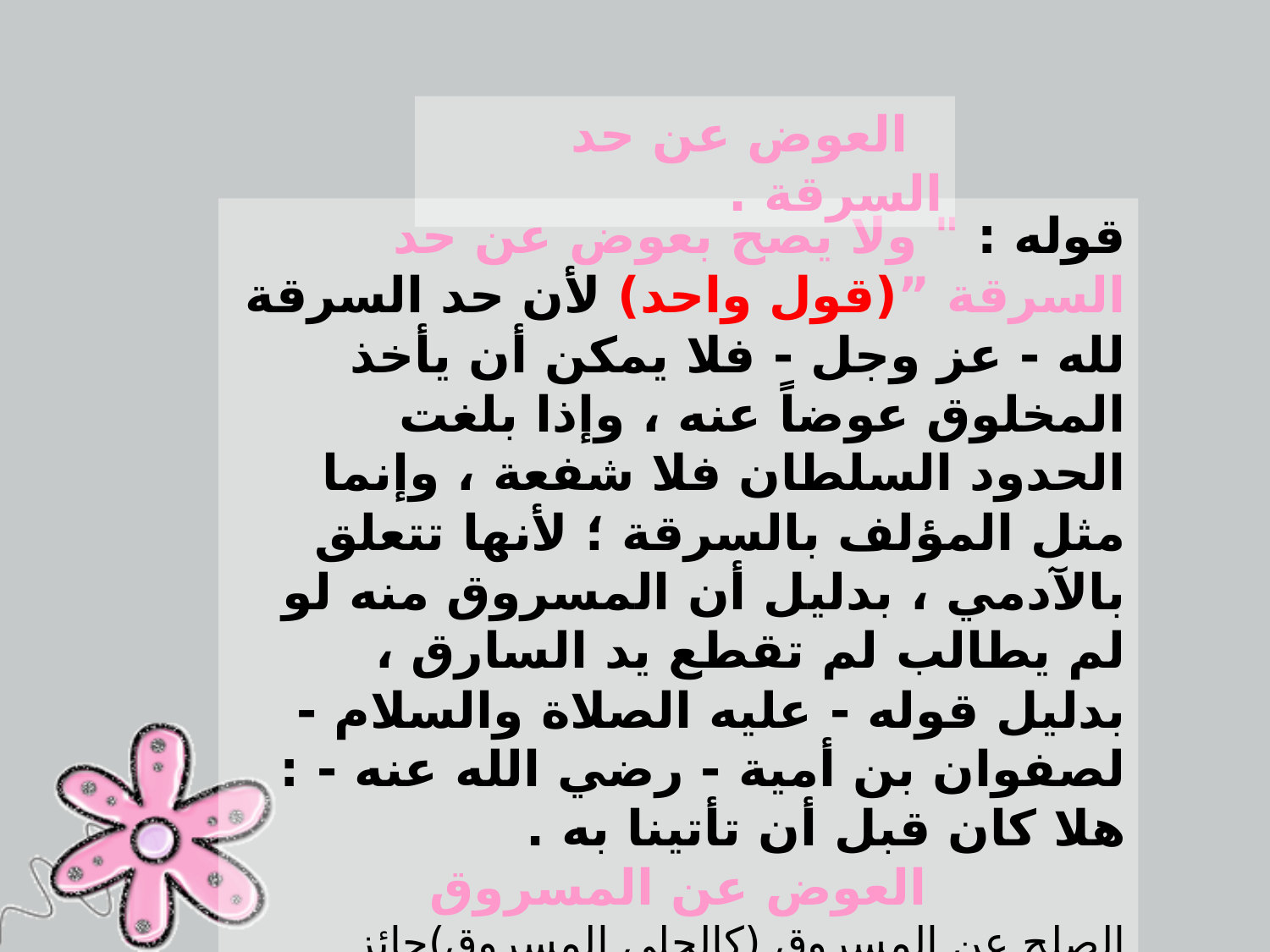

العوض عن حد السرقة .
قوله : " ولا يصح بعوض عن حد السرقة ”(قول واحد) لأن حد السرقة لله - عز وجل - فلا يمكن أن يأخذ المخلوق عوضاً عنه ، وإذا بلغت الحدود السلطان فلا شفعة ، وإنما مثل المؤلف بالسرقة ؛ لأنها تتعلق بالآدمي ، بدليل أن المسروق منه لو لم يطالب لم تقطع يد السارق ، بدليل قوله - عليه الصلاة والسلام - لصفوان بن أمية - رضي الله عنه - : هلا كان قبل أن تأتينا به .
العوض عن المسروق
الصلح عن المسروق (كالحلي المسروق)جائز